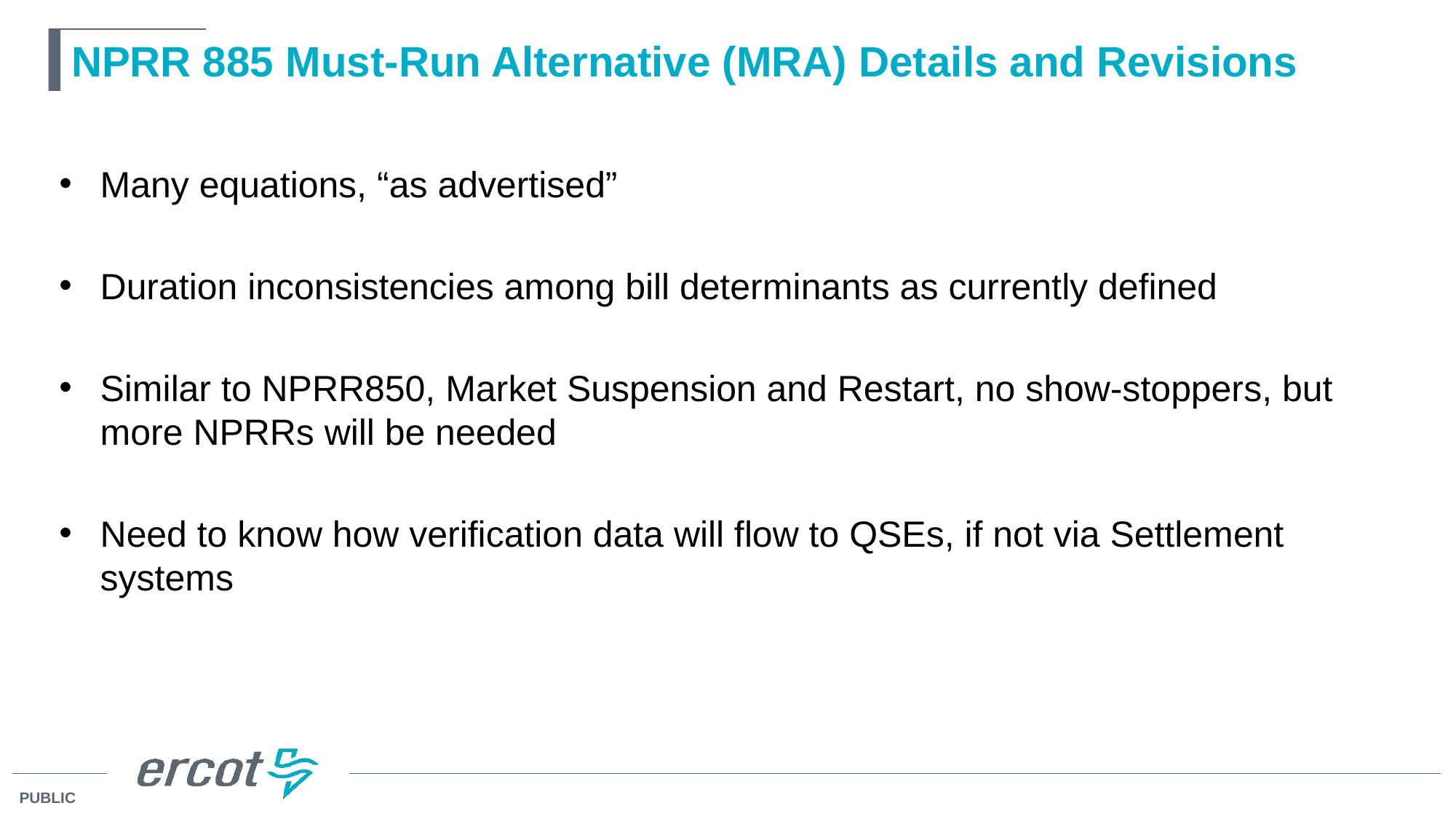

# NPRR 885 Must-Run Alternative (MRA) Details and Revisions
Many equations, “as advertised”

Duration inconsistencies among bill determinants as currently defined

Similar to NPRR850, Market Suspension and Restart, no show-stoppers, but more NPRRs will be needed

Need to know how verification data will flow to QSEs, if not via Settlement systems